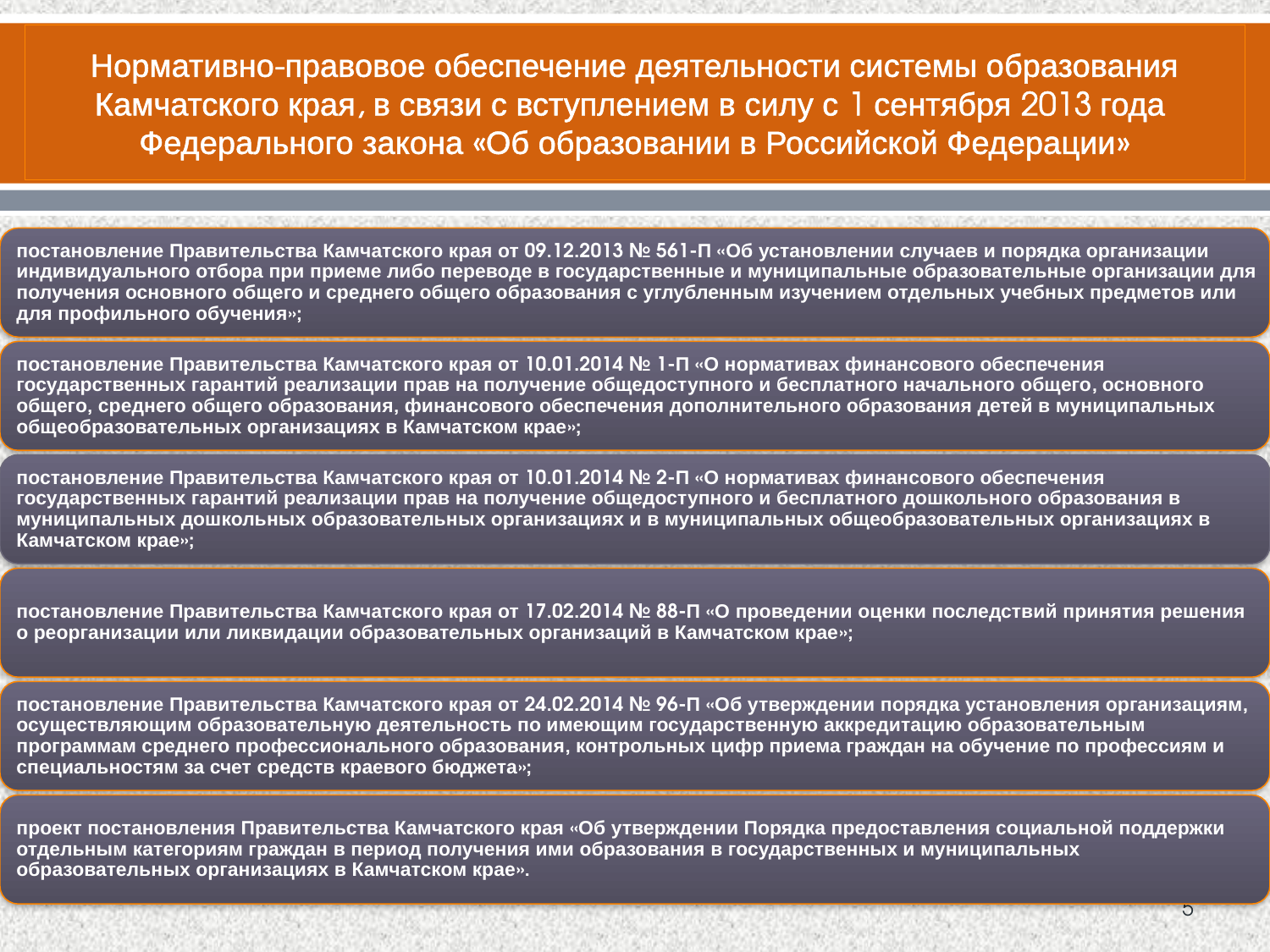

# Нормативно-правовое обеспечение деятельности системы образования Камчатского края, в связи с вступлением в силу с 1 сентября 2013 года  Федерального закона «Об образовании в Российской Федерации»
постановление Правительства Камчатского края от 09.12.2013 № 561-П «Об установлении случаев и порядка организации индивидуального отбора при приеме либо переводе в государственные и муниципальные образовательные организации для получения основного общего и среднего общего образования с углубленным изучением отдельных учебных предметов или для профильного обучения»;
постановление Правительства Камчатского края от 10.01.2014 № 1-П «О нормативах финансового обеспечения государственных гарантий реализации прав на получение общедоступного и бесплатного начального общего, основного общего, среднего общего образования, финансового обеспечения дополнительного образования детей в муниципальных общеобразовательных организациях в Камчатском крае»;
постановление Правительства Камчатского края от 10.01.2014 № 2-П «О нормативах финансового обеспечения государственных гарантий реализации прав на получение общедоступного и бесплатного дошкольного образования в муниципальных дошкольных образовательных организациях и в муниципальных общеобразовательных организациях в Камчатском крае»;
постановление Правительства Камчатского края от 17.02.2014 № 88-П «О проведении оценки последствий принятия решения о реорганизации или ликвидации образовательных организаций в Камчатском крае»;
постановление Правительства Камчатского края от 24.02.2014 № 96-П «Об утверждении порядка установления организациям, осуществляющим образовательную деятельность по имеющим государственную аккредитацию образовательным программам среднего профессионального образования, контрольных цифр приема граждан на обучение по профессиям и специальностям за счет средств краевого бюджета»;
проект постановления Правительства Камчатского края «Об утверждении Порядка предоставления социальной поддержки отдельным категориям граждан в период получения ими образования в государственных и муниципальных образовательных организациях в Камчатском крае».
5